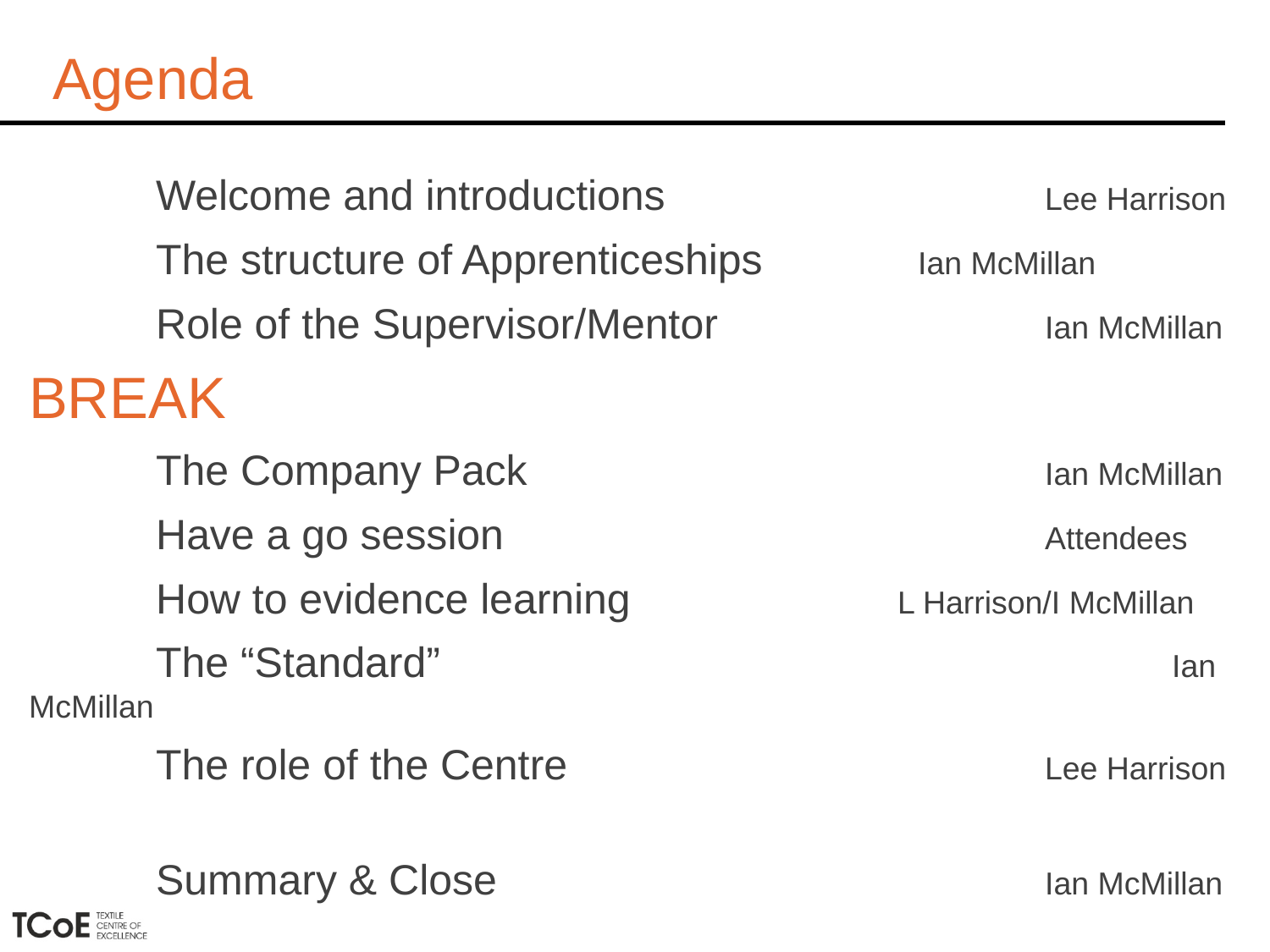

# Agenda
	Welcome and introductions			Lee Harrison
	The structure of Apprenticeships		Ian McMillan
	Role of the Supervisor/Mentor			Ian McMillan
BREAK
	The Company Pack 				Ian McMillan
	Have a go session 					Attendees
	How to evidence learning		         L Harrison/I McMillan
	The “Standard”						Ian McMillan
	The role of the Centre				Lee Harrison
	Summary & Close					Ian McMillan